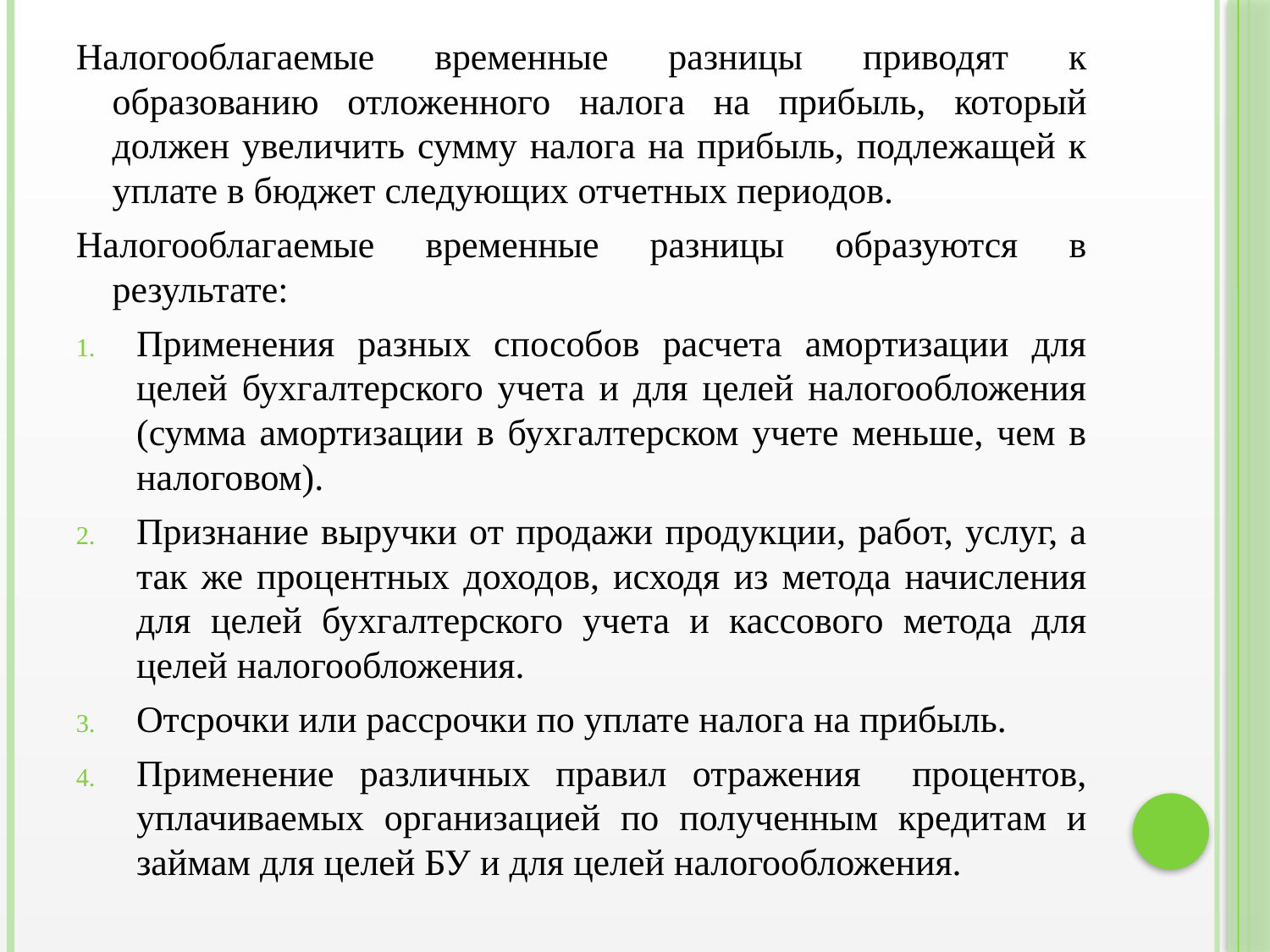

Налогооблагаемые временные разницы приводят к образованию отложенного налога на прибыль, который должен увеличить сумму налога на прибыль, подлежащей к уплате в бюджет следующих отчетных периодов.
Налогооблагаемые временные разницы образуются в результате:
Применения разных способов расчета амортизации для целей бухгалтерского учета и для целей налогообложения (сумма амортизации в бухгалтерском учете меньше, чем в налоговом).
Признание выручки от продажи продукции, работ, услуг, а так же процентных доходов, исходя из метода начисления для целей бухгалтерского учета и кассового метода для целей налогообложения.
Отсрочки или рассрочки по уплате налога на прибыль.
Применение различных правил отражения  процентов, уплачиваемых организацией по полученным кредитам и займам для целей БУ и для целей налогообложения.